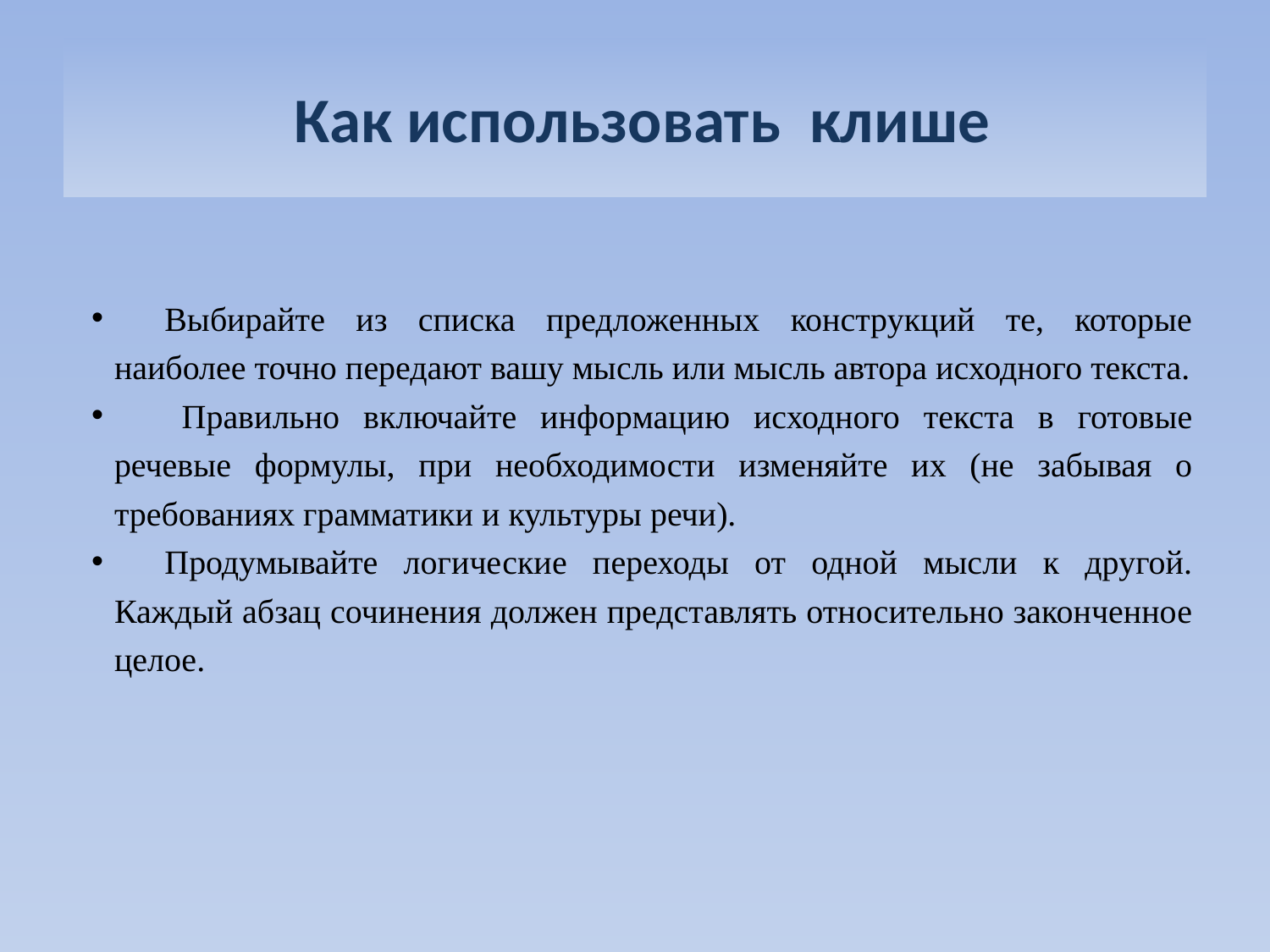

# Как использовать  клише

Выбирайте из списка предложенных конструкций те, которые наиболее точно передают вашу мысль или мысль автора исходного текста.
  Правильно включайте информацию исходного текста в готовые речевые формулы, при необходимости изменяйте их (не забывая о требованиях грамматики и культуры речи).
Продумывайте логические переходы от одной мысли к другой. Каждый абзац сочинения должен представлять относительно законченное целое.